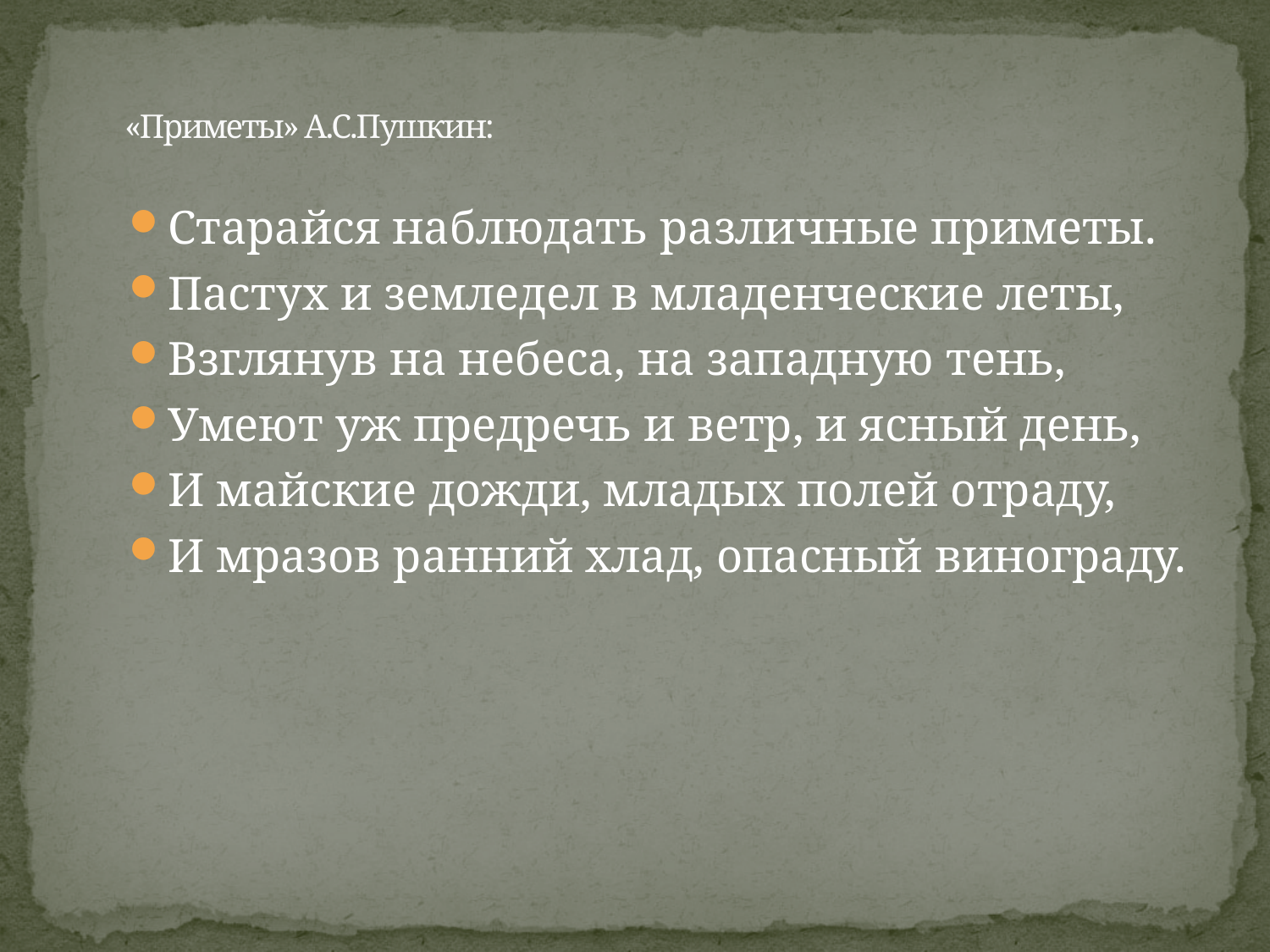

# «Приметы» А.С.Пушкин:

Старайся наблюдать различные приметы.
Пастух и земледел в младенческие леты,
Взглянув на небеса, на западную тень,
Умеют уж предречь и ветр, и ясный день,
И майские дожди, младых полей отраду,
И мразов ранний хлад, опасный винограду.